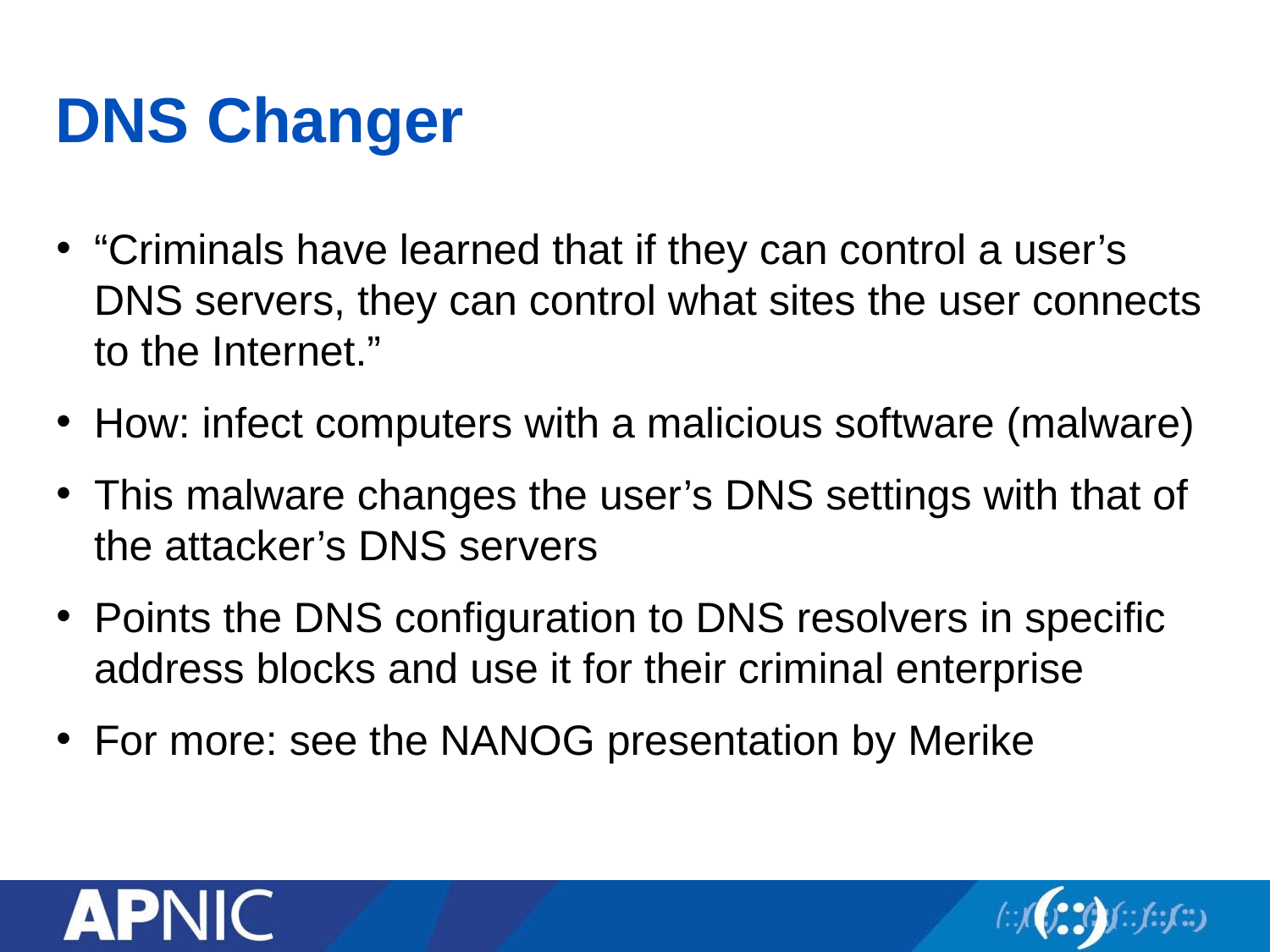

# DNS Changer
“Criminals have learned that if they can control a user’s DNS servers, they can control what sites the user connects to the Internet.”
How: infect computers with a malicious software (malware)
This malware changes the user’s DNS settings with that of the attacker’s DNS servers
Points the DNS configuration to DNS resolvers in specific address blocks and use it for their criminal enterprise
For more: see the NANOG presentation by Merike